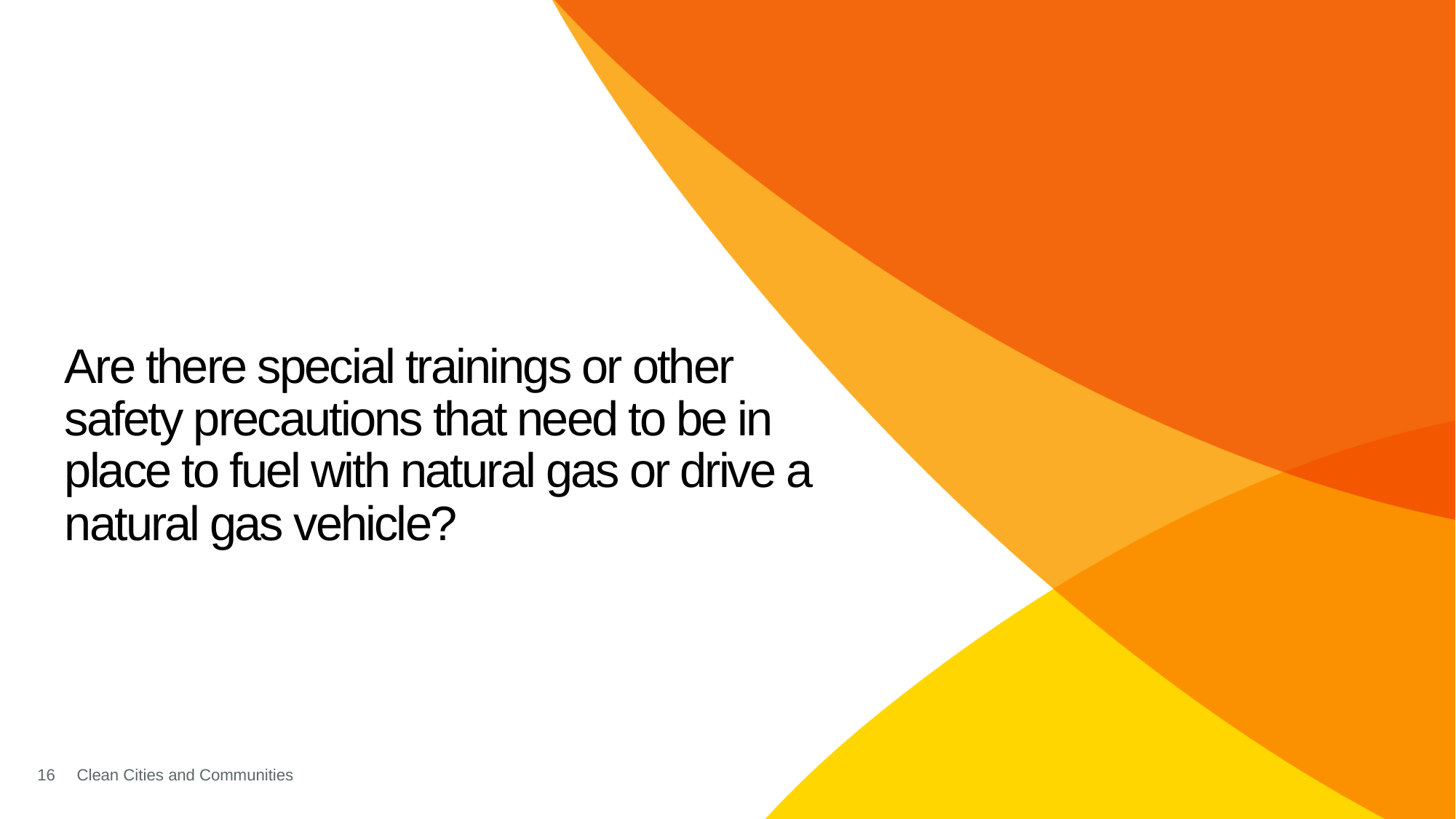

# Are there special trainings or other safety precautions that need to be in place to fuel with natural gas or drive a natural gas vehicle?
16
Clean Cities and Communities